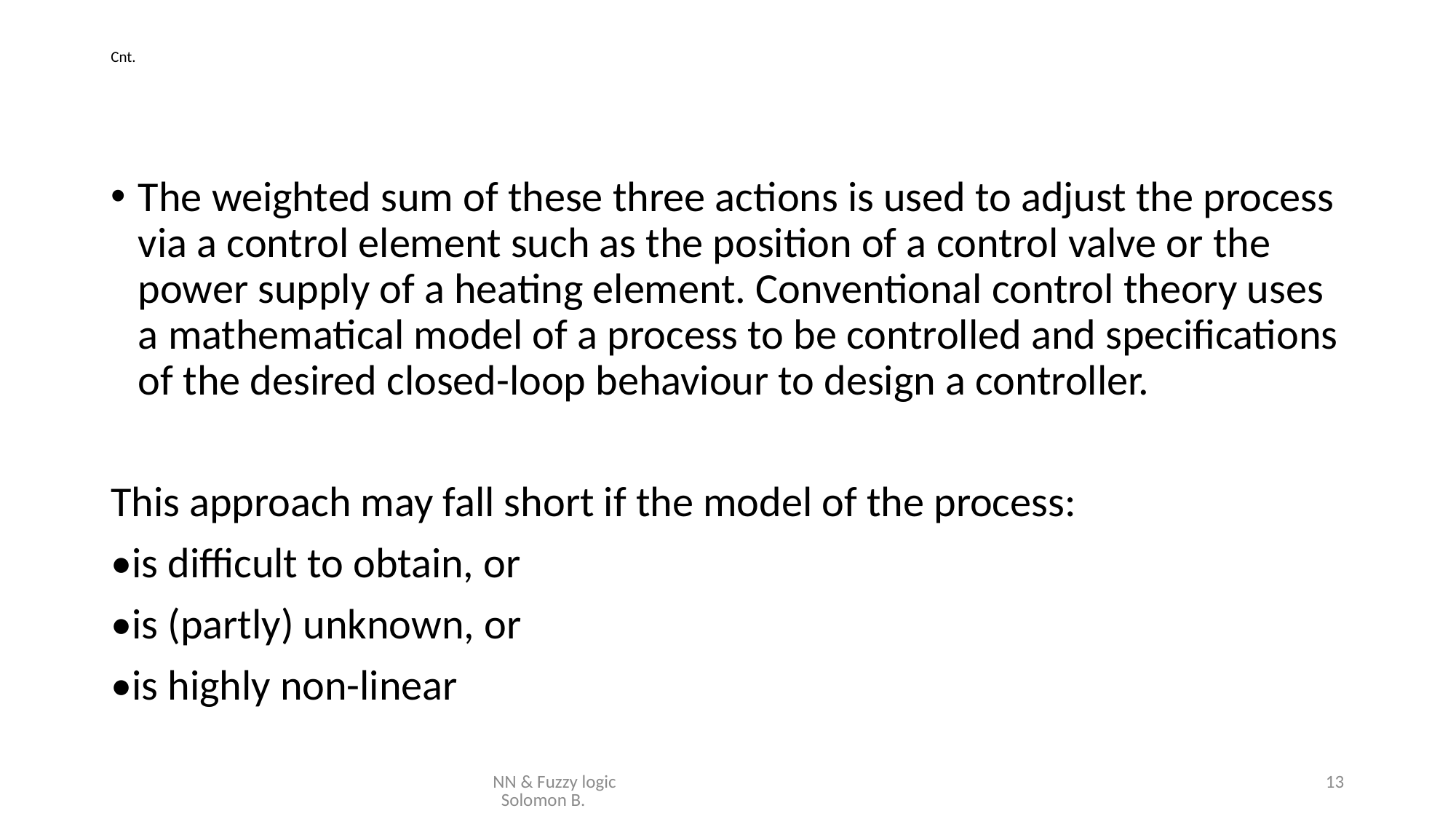

# Cnt.

The weighted sum of these three actions is used to adjust the process via a control element such as the position of a control valve or the power supply of a heating element. Conventional control theory uses a mathematical model of a process to be controlled and specifications of the desired closed-loop behaviour to design a controller.

This approach may fall short if the model of the process:
•is difficult to obtain, or
•is (partly) unknown, or
•is highly non-linear

NN & Fuzzy logic                                                                                    Solomon B.
13